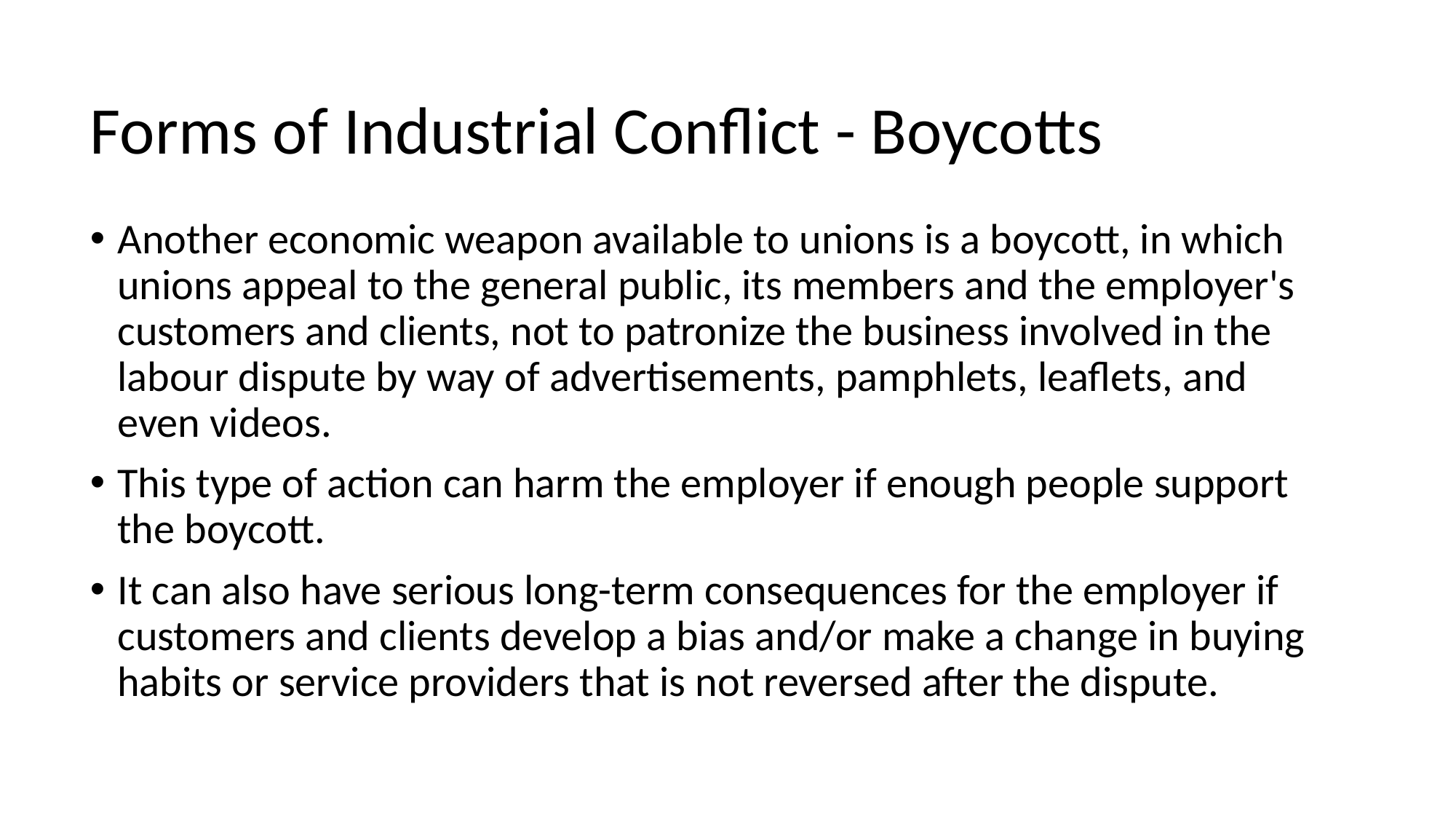

# Forms of Industrial Conflict - Boycotts
Another economic weapon available to unions is a boycott, in which unions appeal to the general public, its members and the employer's customers and clients, not to patronize the business involved in the labour dispute by way of advertisements, pamphlets, leaflets, and even videos.
This type of action can harm the employer if enough people support the boycott.
It can also have serious long-term consequences for the employer if customers and clients develop a bias and/or make a change in buying habits or service providers that is not reversed after the dispute.